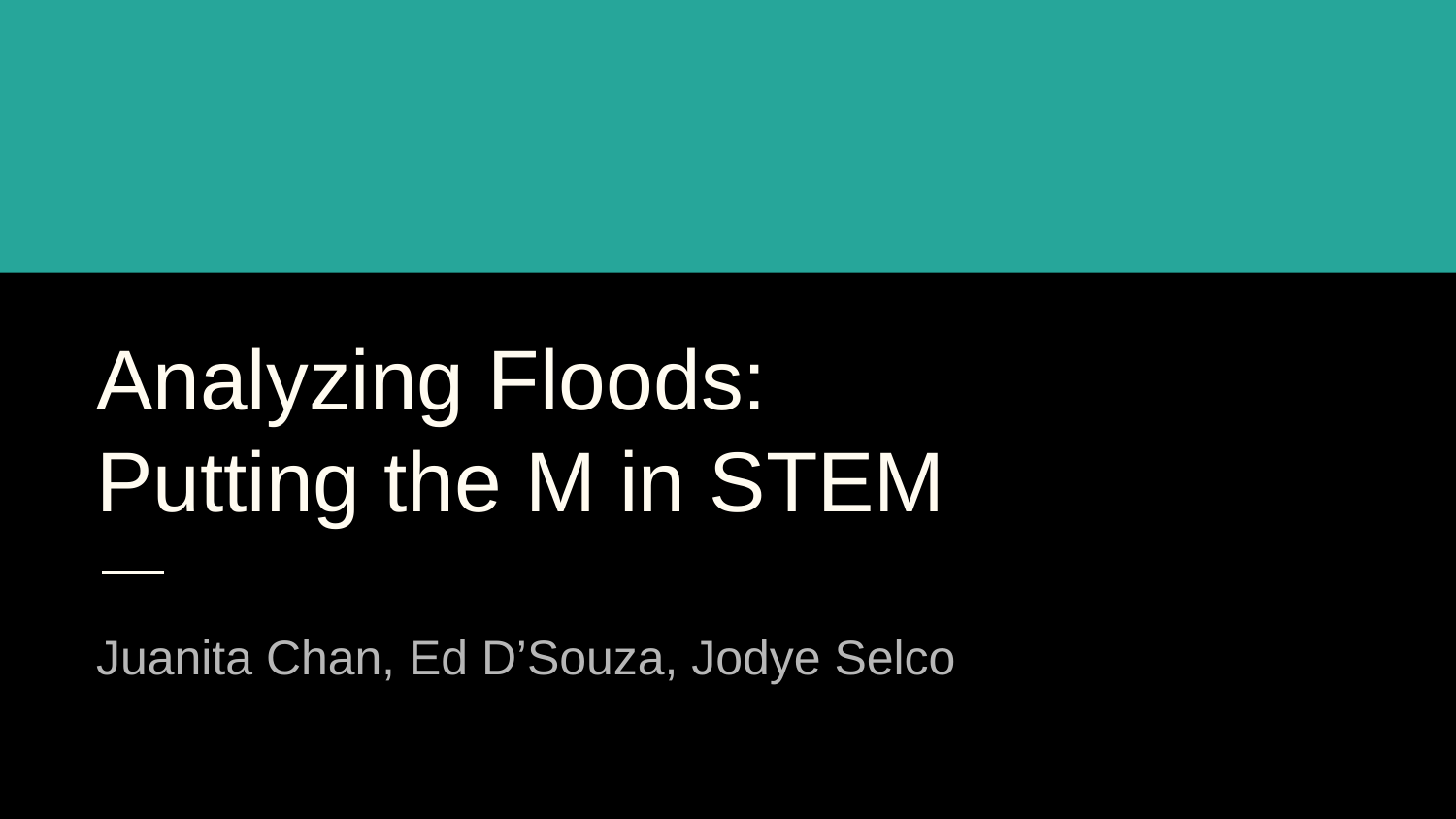

# Analyzing Floods:
Putting the M in STEM
Juanita Chan, Ed D’Souza, Jodye Selco